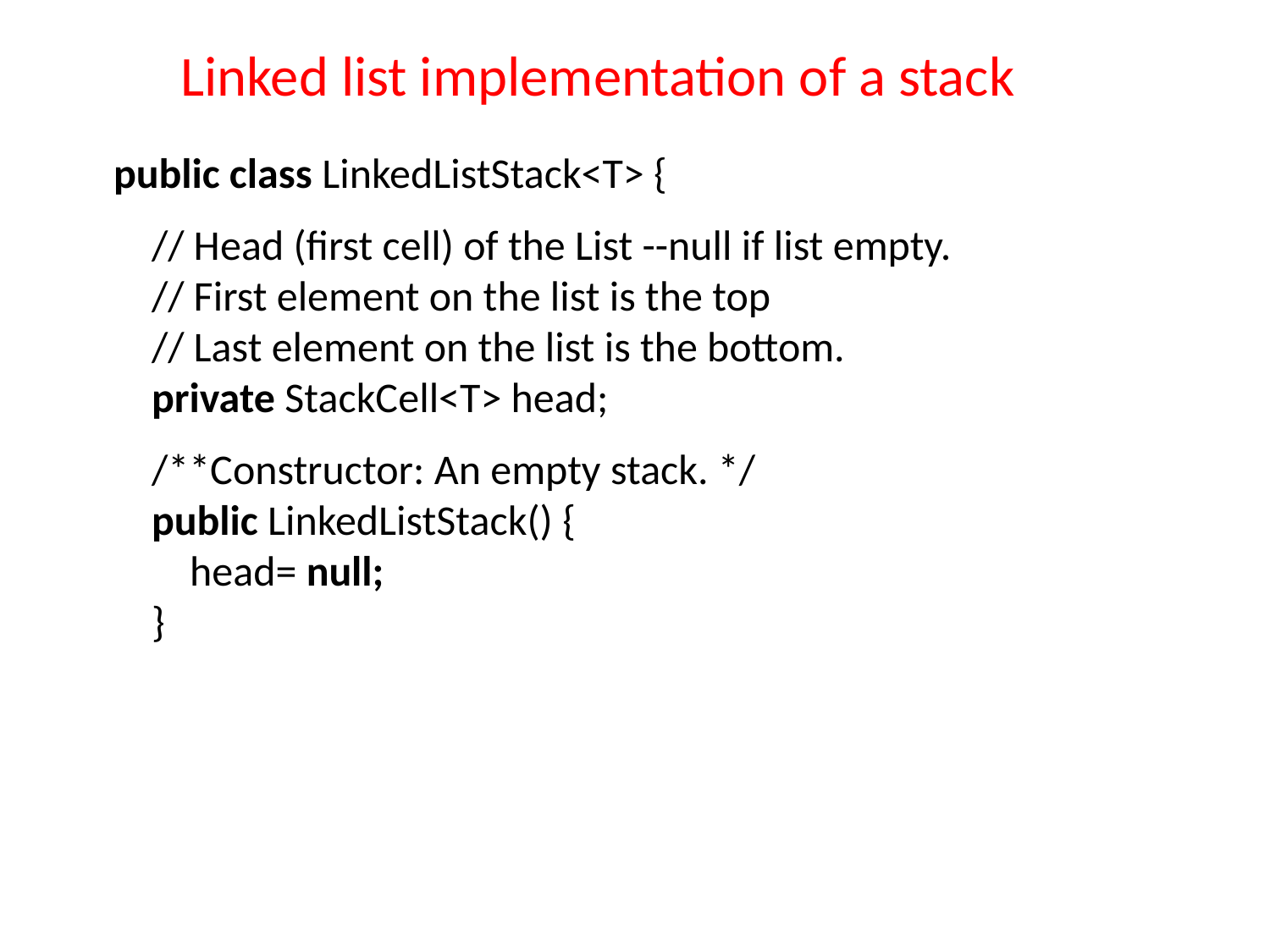

Linked list implementation of a stack
public class LinkedListStack<T> {
    // Head (first cell) of the List --null if list empty.
    // First element on the list is the top
    // Last element on the list is the bottom.
    private StackCell<T> head;
    /**Constructor: An empty stack. */
    public LinkedListStack() {
        head= null;
    }